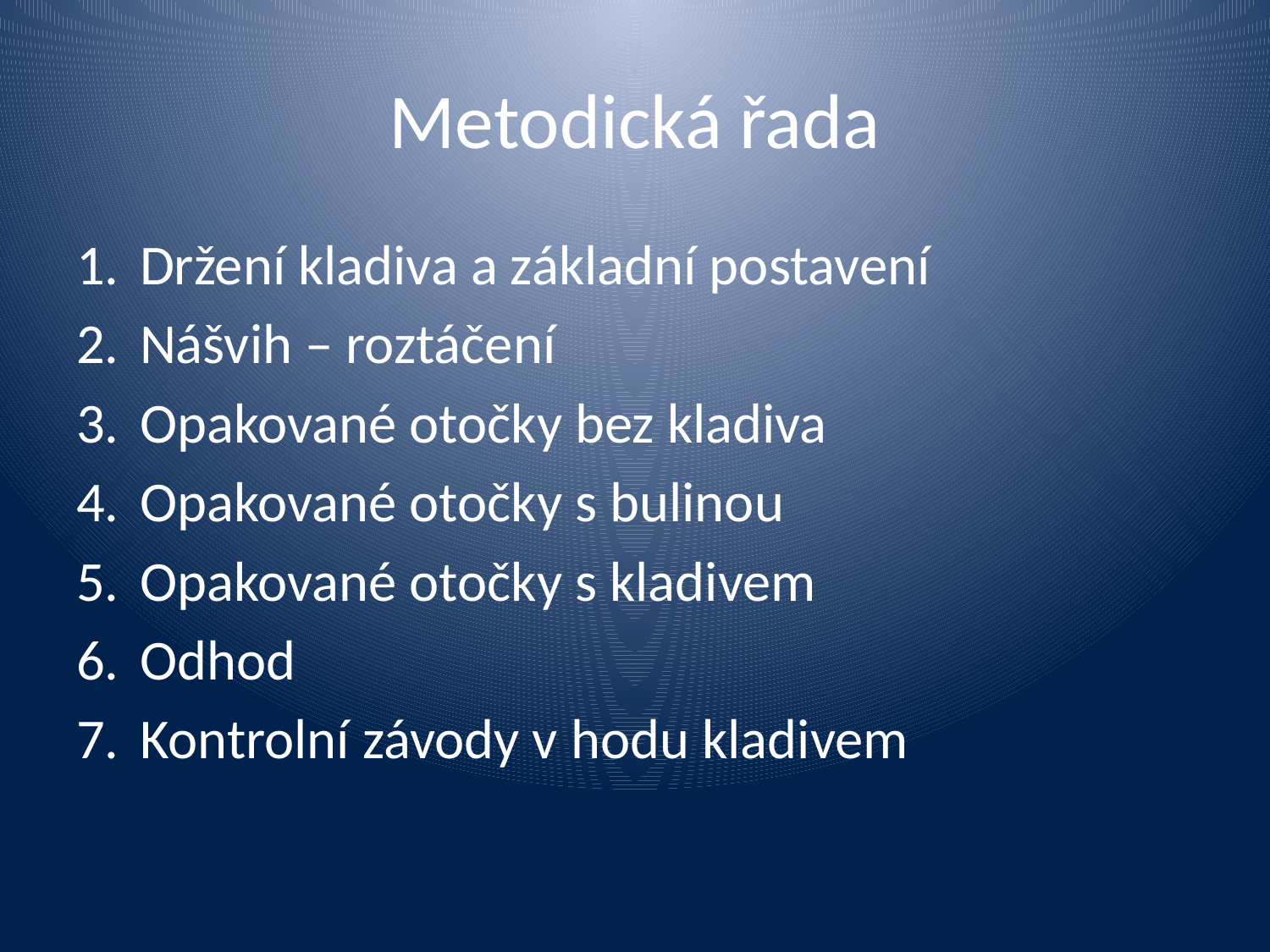

# Metodická řada
Držení kladiva a základní postavení
Nášvih – roztáčení
Opakované otočky bez kladiva
Opakované otočky s bulinou
Opakované otočky s kladivem
Odhod
Kontrolní závody v hodu kladivem